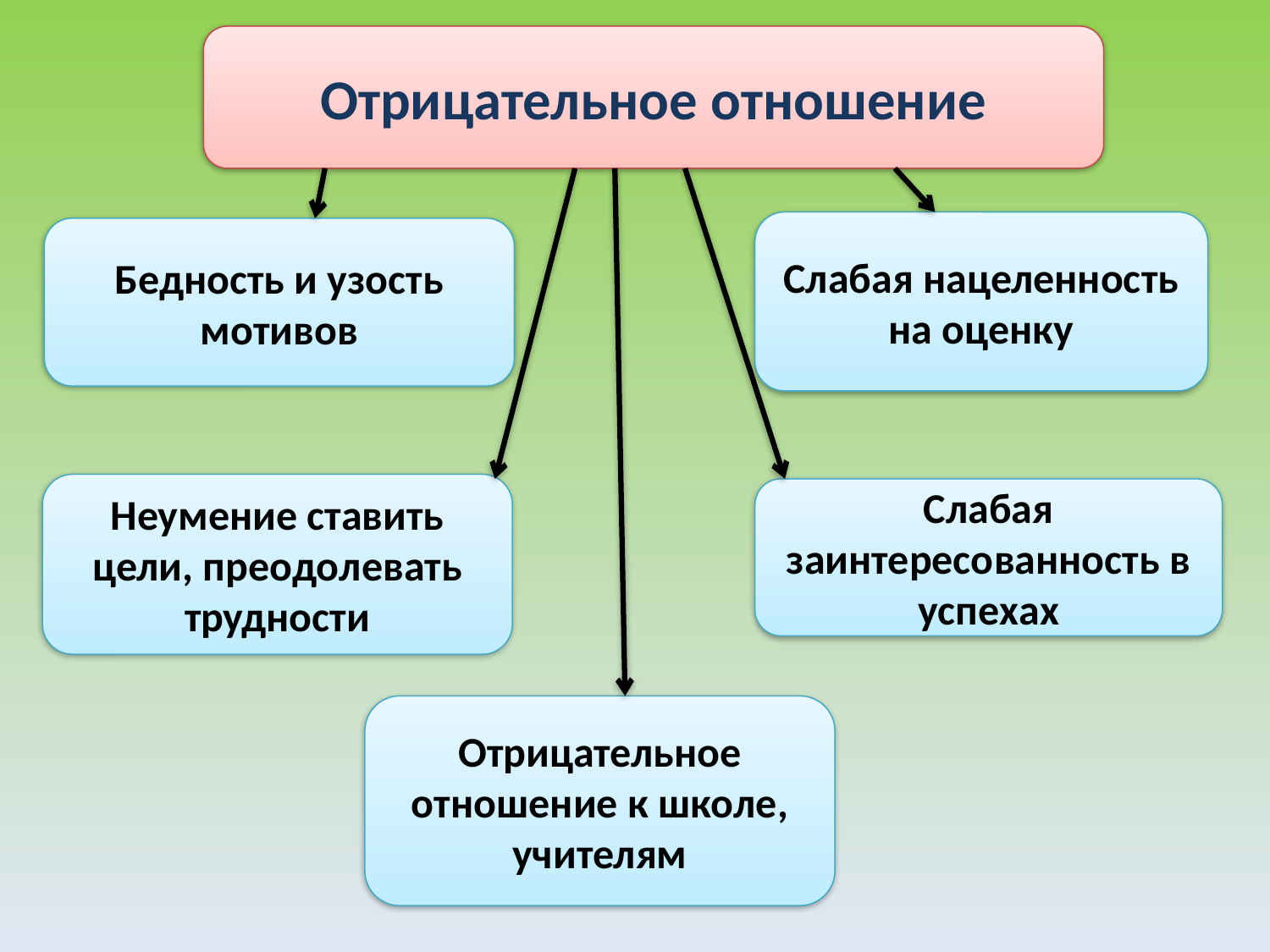

Отрицательное отношение
Слабая нацеленность на оценку
Бедность и узость мотивов
Неумение ставить цели, преодолевать трудности
Слабая заинтересованность в успехах
Отрицательное отношение к школе, учителям